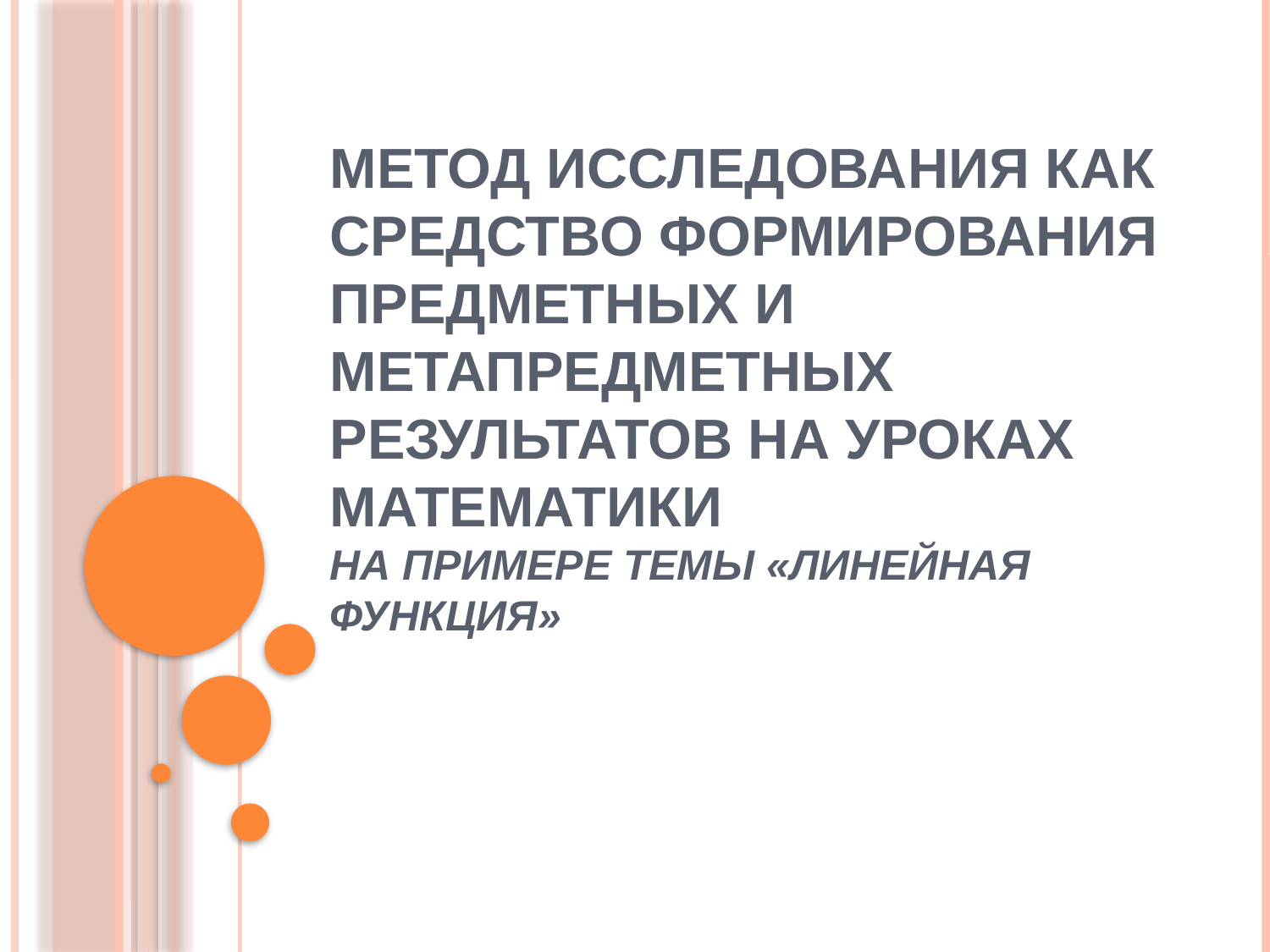

# Метод исследования как средство формирования предметных и метапредметных результатов на уроках математики на примере темы «Линейная функция»